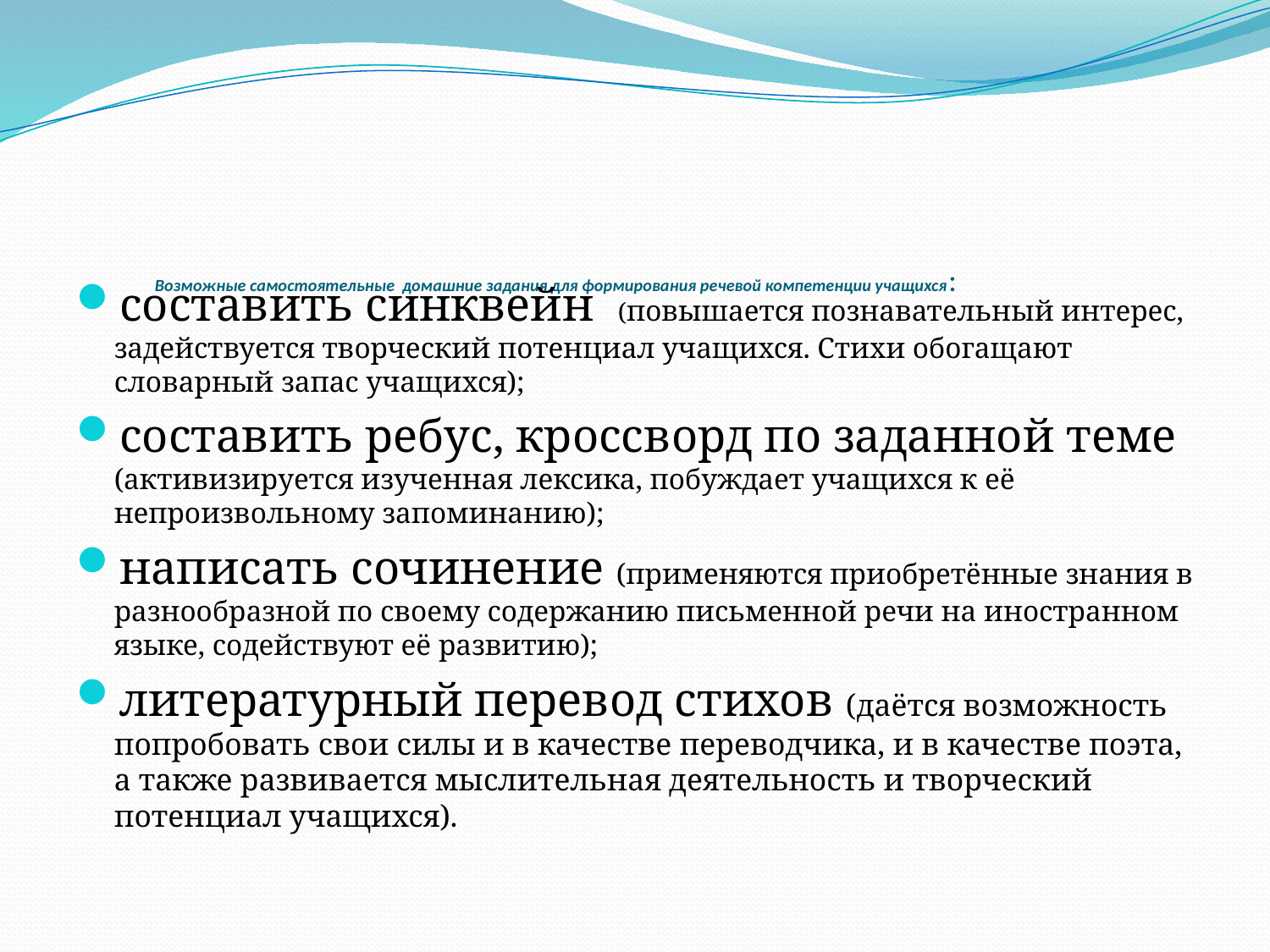

# Возможные самостоятельные  домашние задания для формирования речевой компетенции учащихся:
составить синквейн  (повышается познавательный интерес, задействуется творческий потенциал учащихся. Стихи обогащают словарный запас учащихся);
составить ребус, кроссворд по заданной теме (активизируется изученная лексика, побуждает учащихся к её непроизвольному запоминанию);
написать сочинение (применяются приобретённые знания в разнообразной по своему содержанию письменной речи на иностранном языке, содействуют её развитию);
литературный перевод стихов (даётся возможность попробовать свои силы и в качестве переводчика, и в качестве поэта, а также развивается мыслительная деятельность и творческий потенциал учащихся).